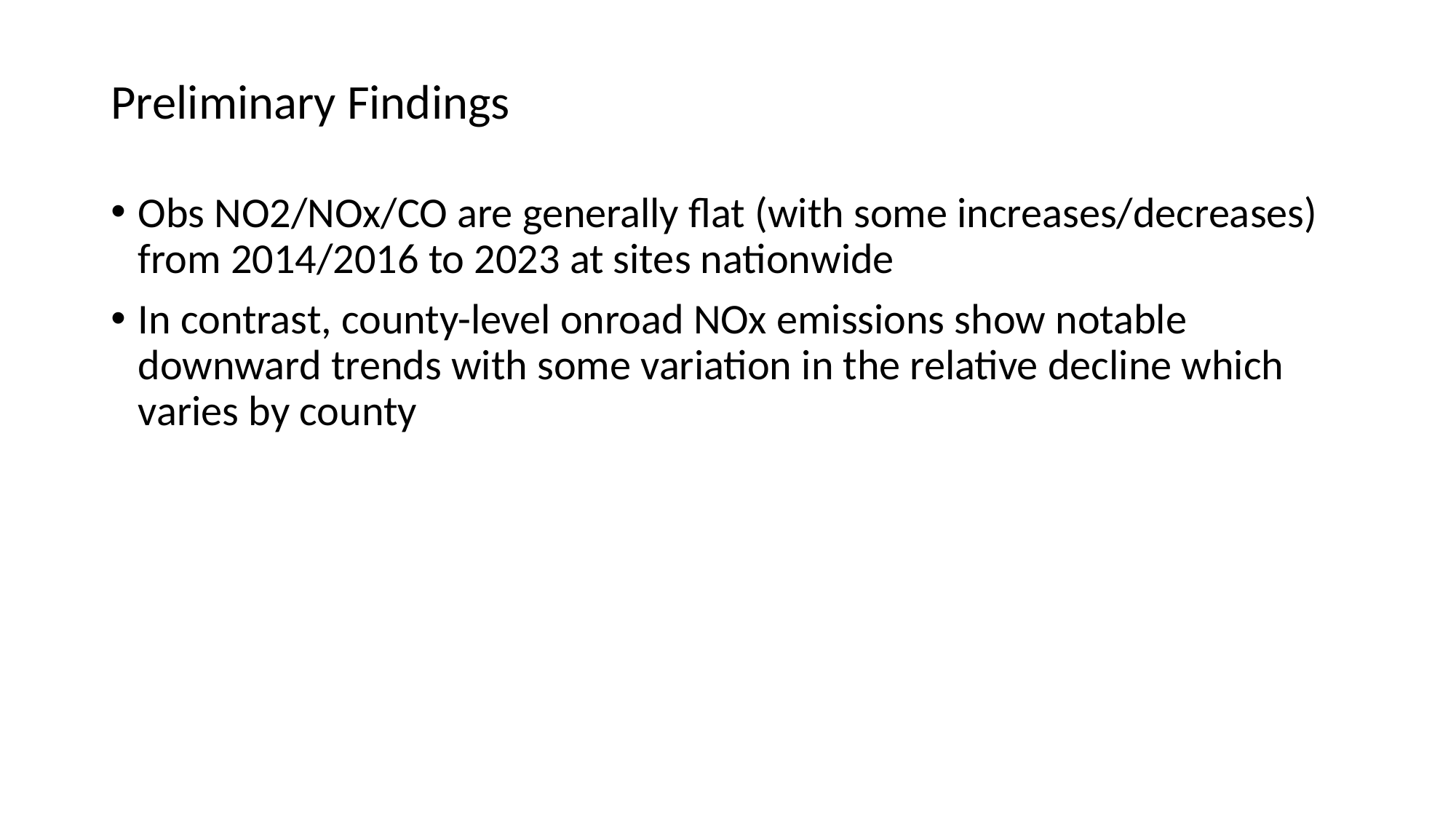

# Preliminary Findings
Obs NO2/NOx/CO are generally flat (with some increases/decreases) from 2014/2016 to 2023 at sites nationwide
In contrast, county-level onroad NOx emissions show notable downward trends with some variation in the relative decline which varies by county